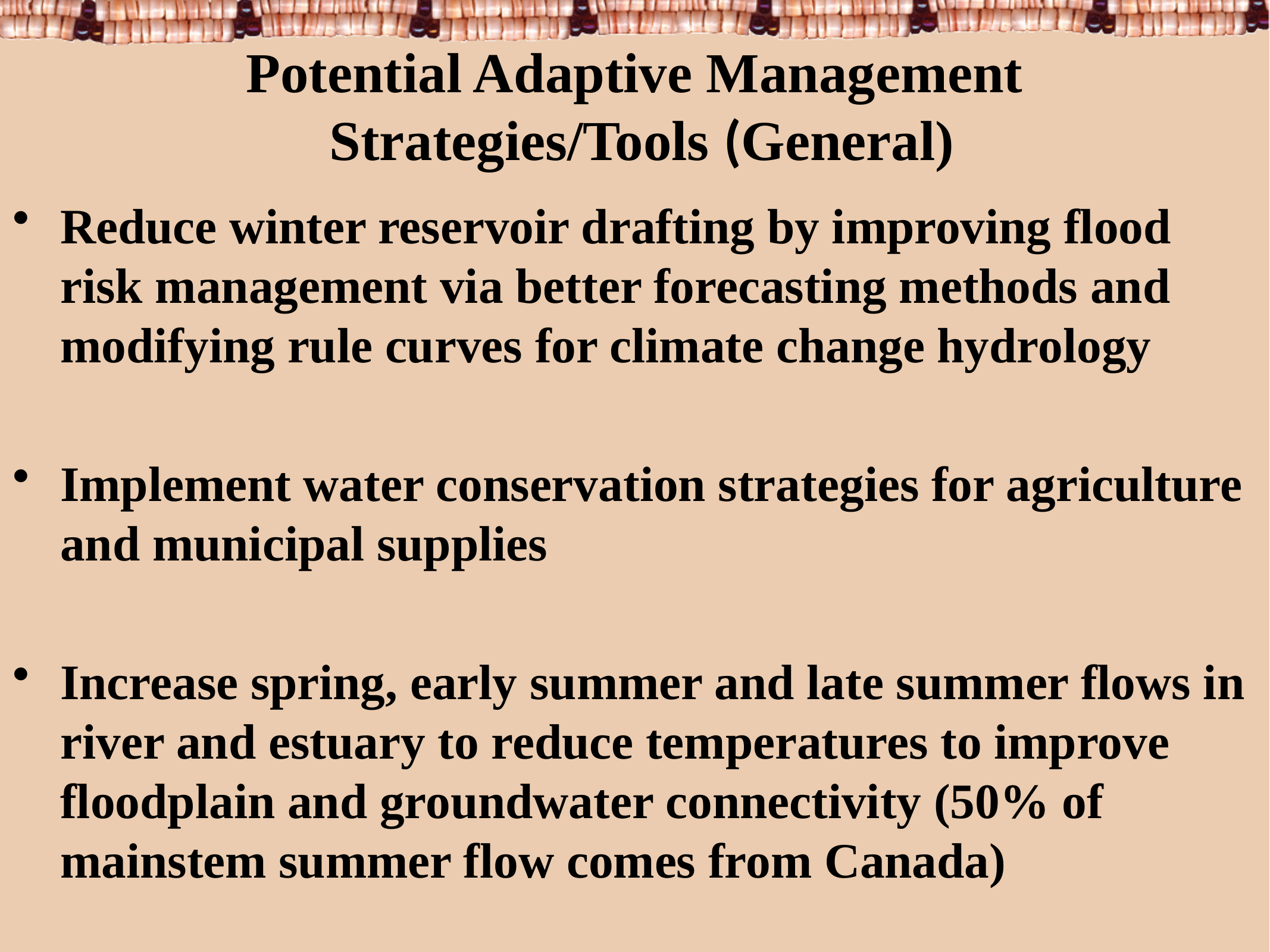

# Potential Adaptive Management Strategies/Tools (General)

Reduce winter reservoir drafting by improving flood risk management via better forecasting methods and modifying rule curves for climate change hydrology

Implement water conservation strategies for agriculture and municipal supplies

Increase spring, early summer and late summer flows in river and estuary to reduce temperatures to improve floodplain and groundwater connectivity (50% of mainstem summer flow comes from Canada)

Reduce juvenile fish travel time by increasing flows and spill